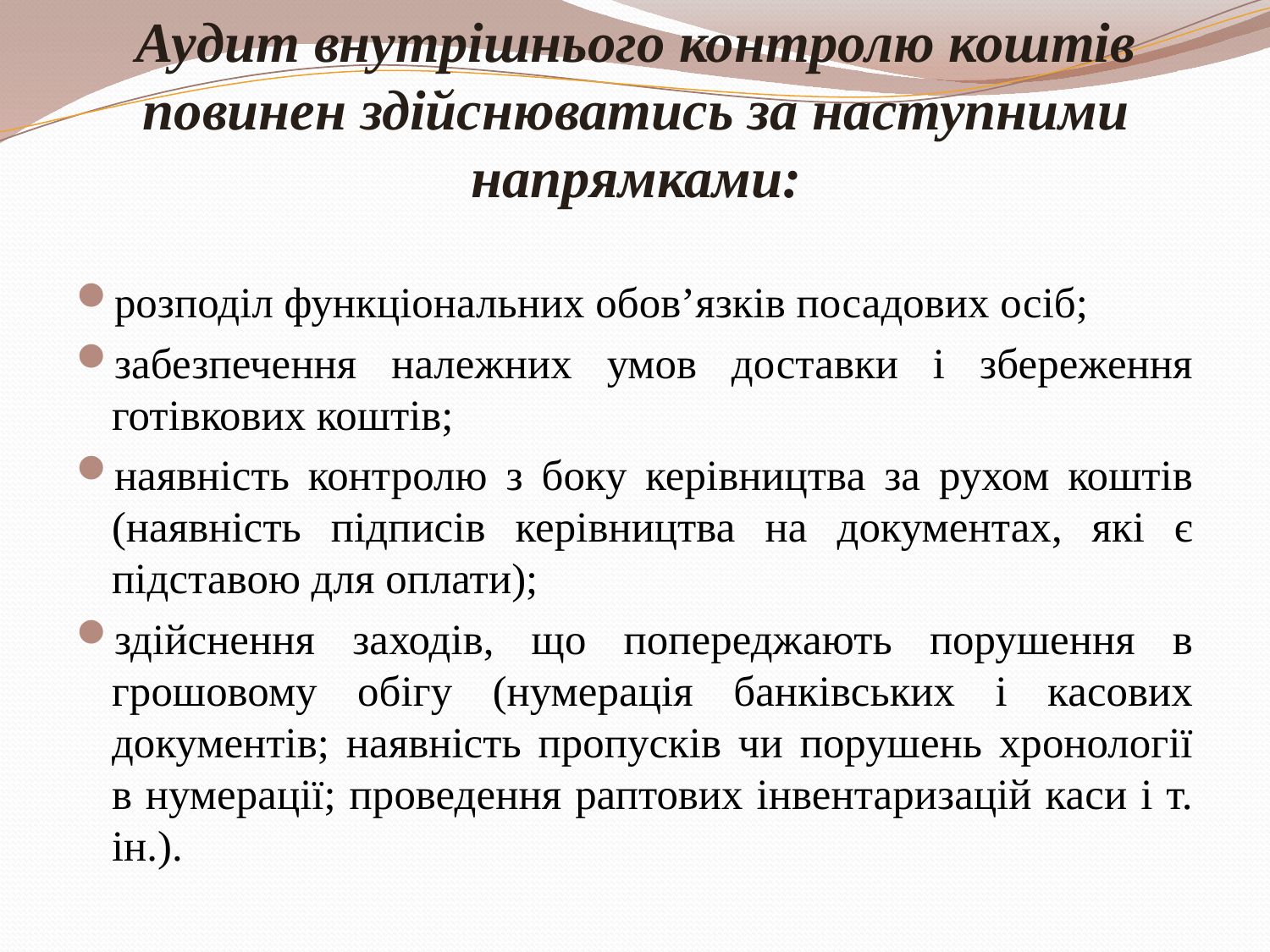

# Аудит внутрішнього контролю коштів повинен здійснюватись за наступними напрямками:
розподіл функціональних обов’язків посадових осіб;
забезпечення належних умов доставки і збереження готівкових коштів;
наявність контролю з боку керівництва за рухом коштів (наявність підписів керівництва на документах, які є підставою для оплати);
здійснення заходів, що попереджають порушення в грошовому обігу (нумерація банківських і касових документів; наявність пропусків чи порушень хронології в нумерації; проведення раптових інвентаризацій каси і т. ін.).